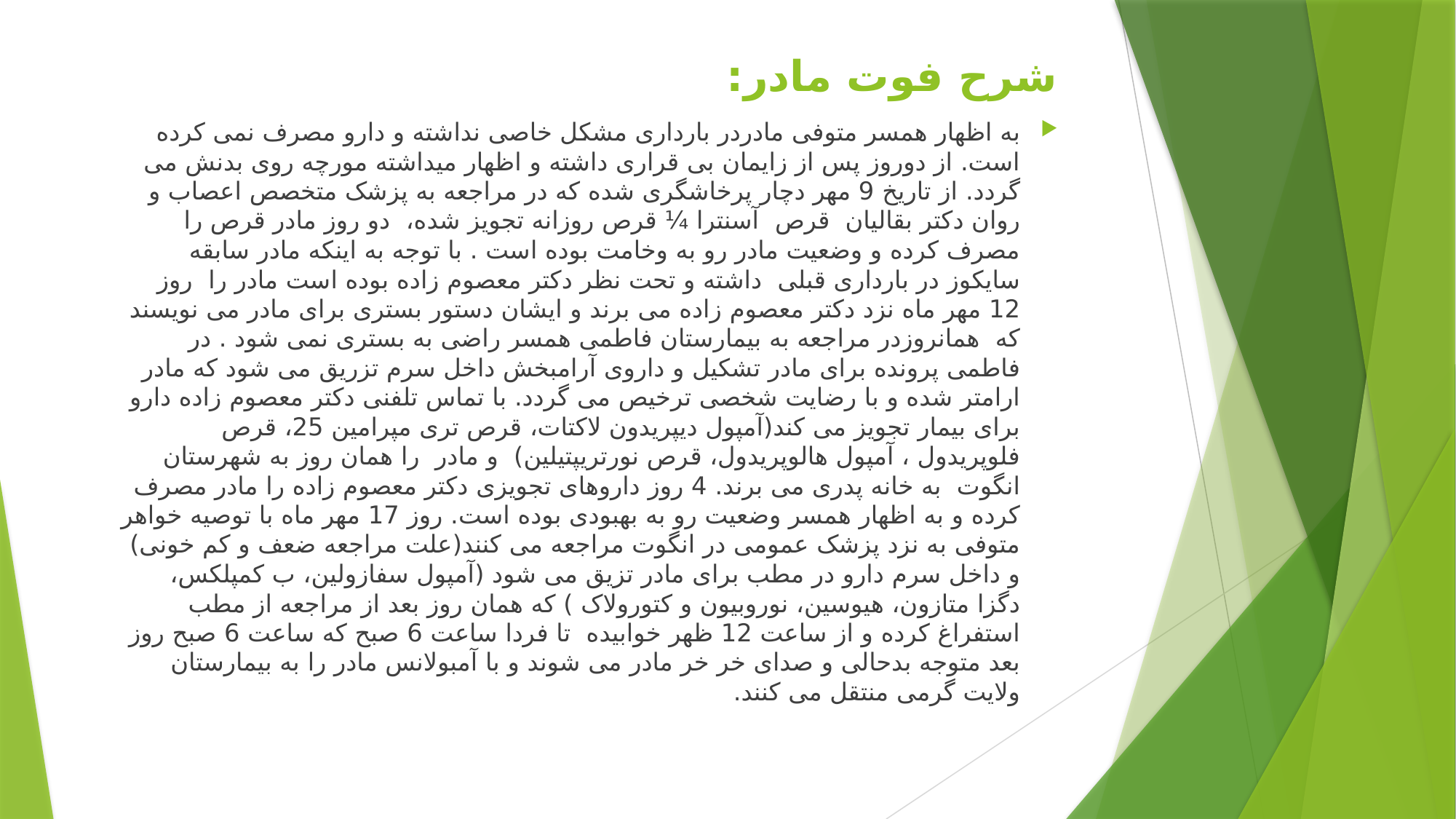

# شرح فوت مادر:
به اظهار همسر متوفی مادردر بارداری مشکل خاصی نداشته و دارو مصرف نمی کرده است. از دوروز پس از زایمان بی قراری داشته و اظهار میداشته مورچه روی بدنش می گردد. از تاریخ 9 مهر دچار پرخاشگری شده که در مراجعه به پزشک متخصص اعصاب و روان دکتر بقالیان  قرص  آسنترا ¼ قرص روزانه تجویز شده،  دو روز مادر قرص را مصرف کرده و وضعیت مادر رو به وخامت بوده است . با توجه به اینکه مادر سابقه سایکوز در بارداری قبلی  داشته و تحت نظر دکتر معصوم زاده بوده است مادر را  روز 12 مهر ماه نزد دکتر معصوم زاده می برند و ایشان دستور بستری برای مادر می نویسند که  همانروزدر مراجعه به بیمارستان فاطمی همسر راضی به بستری نمی شود . در فاطمی پرونده برای مادر تشکیل و داروی آرامبخش داخل سرم تزریق می شود که مادر ارامتر شده و با رضایت شخصی ترخیص می گردد. با تماس تلفنی دکتر معصوم زاده دارو برای بیمار تجویز می کند(آمپول دیپریدون لاکتات، قرص تری مپرامین 25، قرص فلوپریدول ، آمپول هالوپریدول، قرص نورتریپتیلین)  و مادر  را همان روز به شهرستان انگوت  به خانه پدری می برند. 4 روز داروهای تجویزی دکتر معصوم زاده را مادر مصرف کرده و به اظهار همسر وضعیت رو به بهبودی بوده است. روز 17 مهر ماه با توصیه خواهر متوفی به نزد پزشک عمومی در انگوت مراجعه می کنند(علت مراجعه ضعف و کم خونی) و داخل سرم دارو در مطب برای مادر تزیق می شود (آمپول سفازولین، ب کمپلکس، دگزا متازون، هیوسین، نوروبیون و کتورولاک ) که همان روز بعد از مراجعه از مطب استفراغ کرده و از ساعت 12 ظهر خوابیده  تا فردا ساعت 6 صبح که ساعت 6 صبح روز بعد متوجه بدحالی و صدای خر خر مادر می شوند و با آمبولانس مادر را به بیمارستان ولایت گرمی منتقل می کنند.